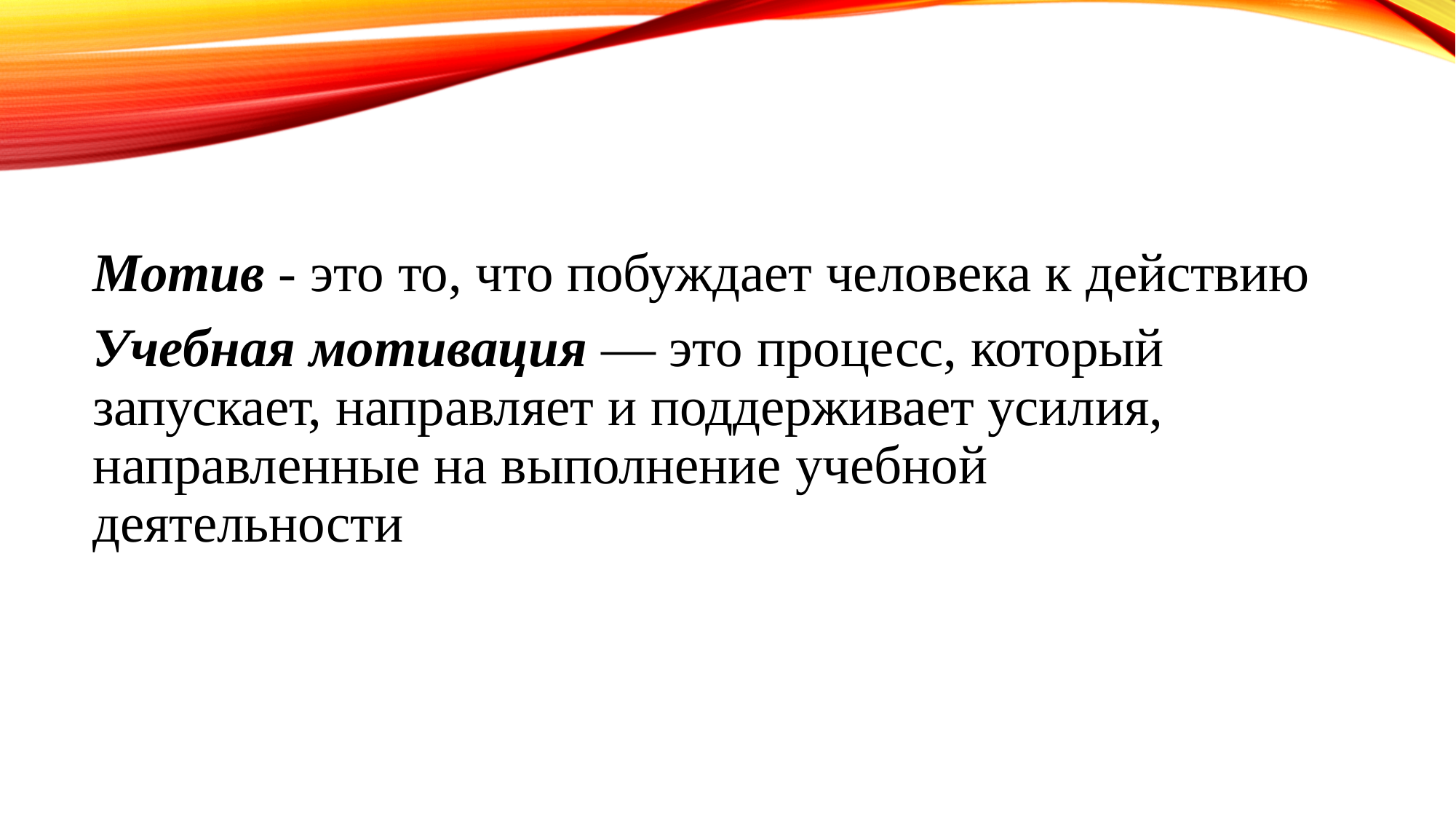

Мотив - это то, что побуждает человека к действию
Учебная мотивация — это процесс, который запускает, направляет и поддерживает усилия,
направленные на выполнение учебной деятельности